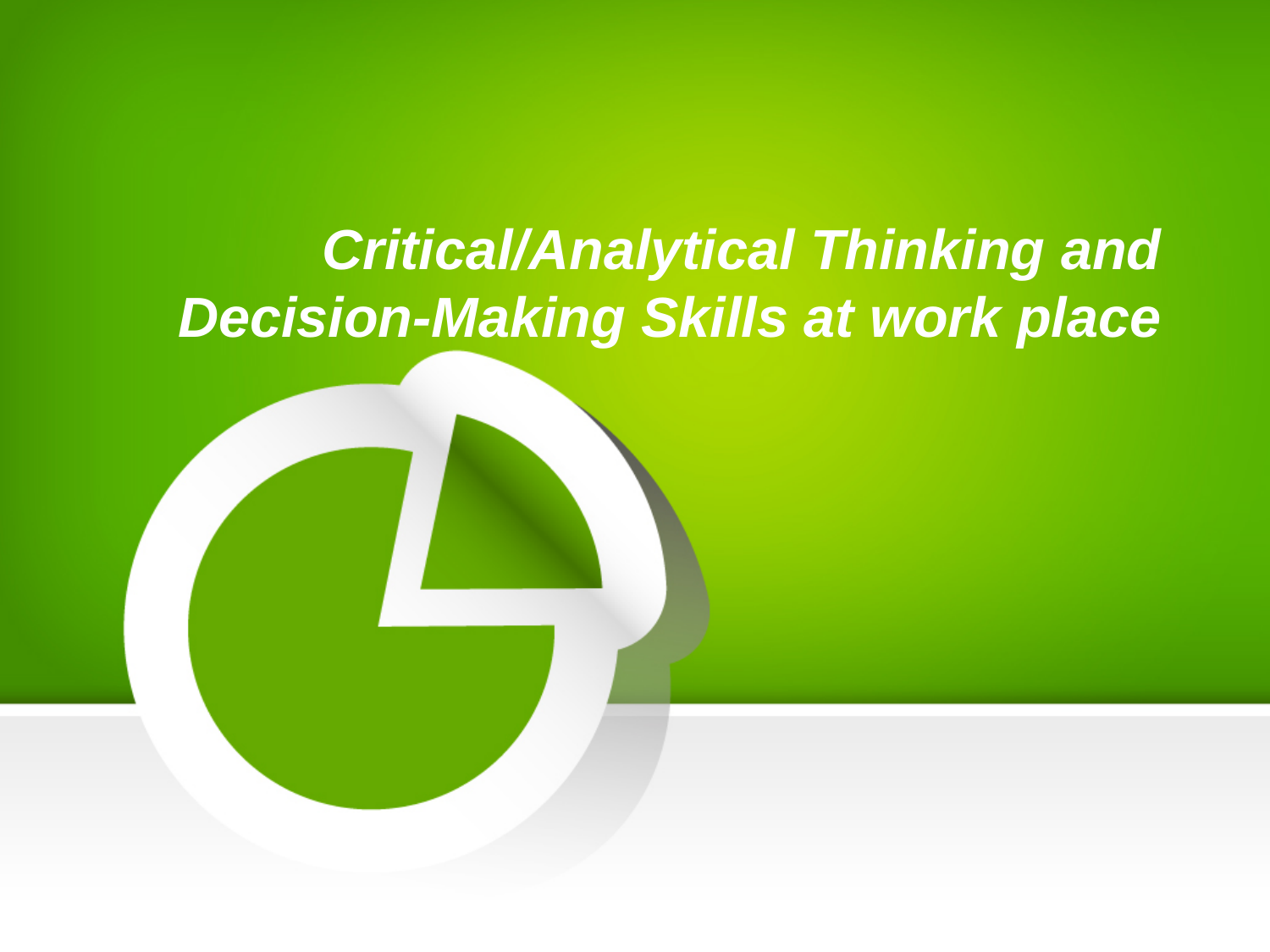

# Critical/Analytical Thinking and Decision-Making Skills at work place